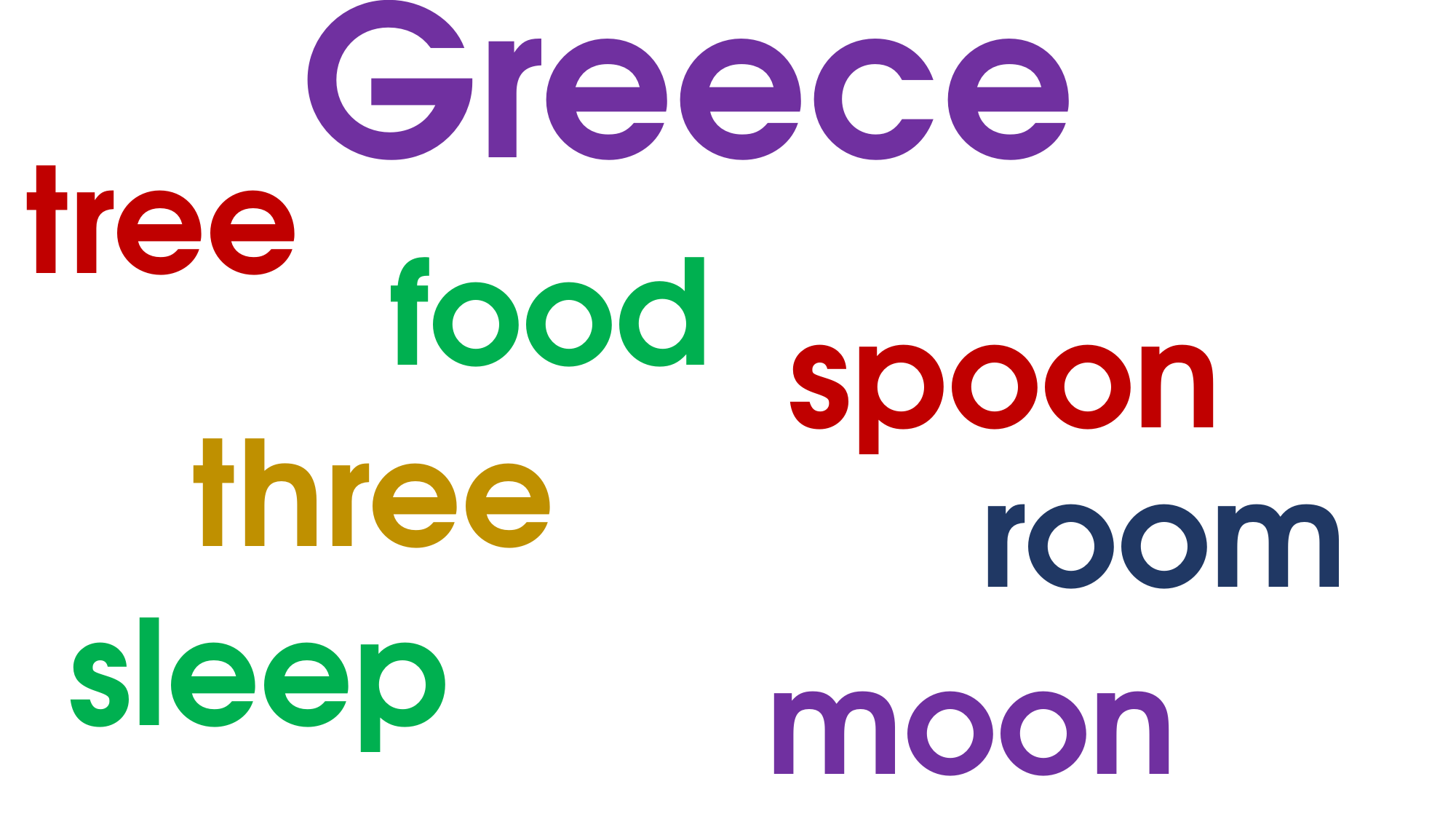

Greece
tree
food
spoon
three
room
sleep
moon